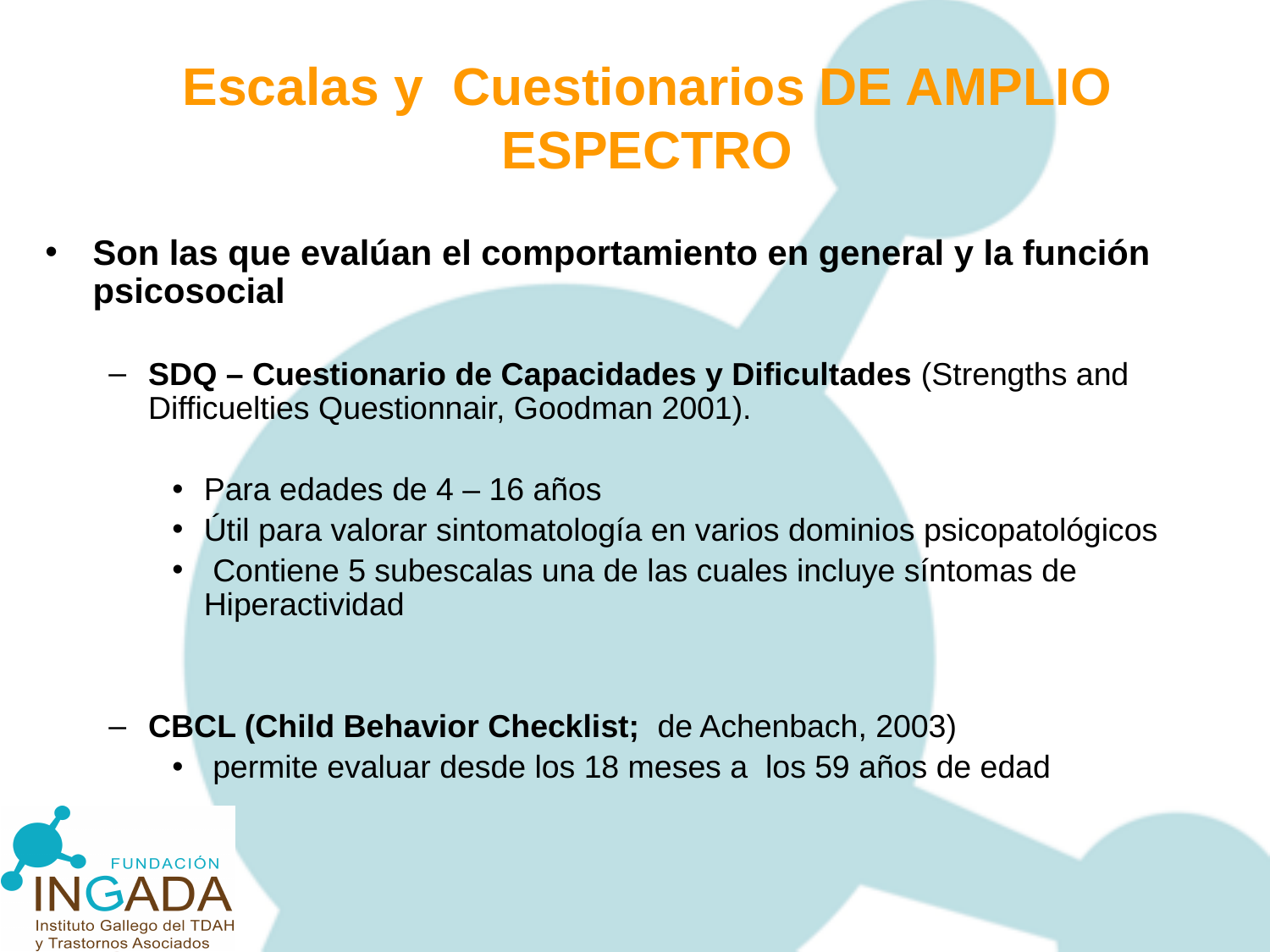

Escalas y  Cuestionarios DE AMPLIO ESPECTRO

Son las que evalúan el comportamiento en general y la función psicosocial

SDQ – Cuestionario de Capacidades y Dificultades (Strengths and Difficuelties Questionnair, Goodman 2001).

Para edades de 4 – 16 años
Útil para valorar sintomatología en varios dominios psicopatológicos
 Contiene 5 subescalas una de las cuales incluye síntomas de Hiperactividad

CBCL (Child Behavior Checklist;  de Achenbach, 2003)
 permite evaluar desde los 18 meses a  los 59 años de edad